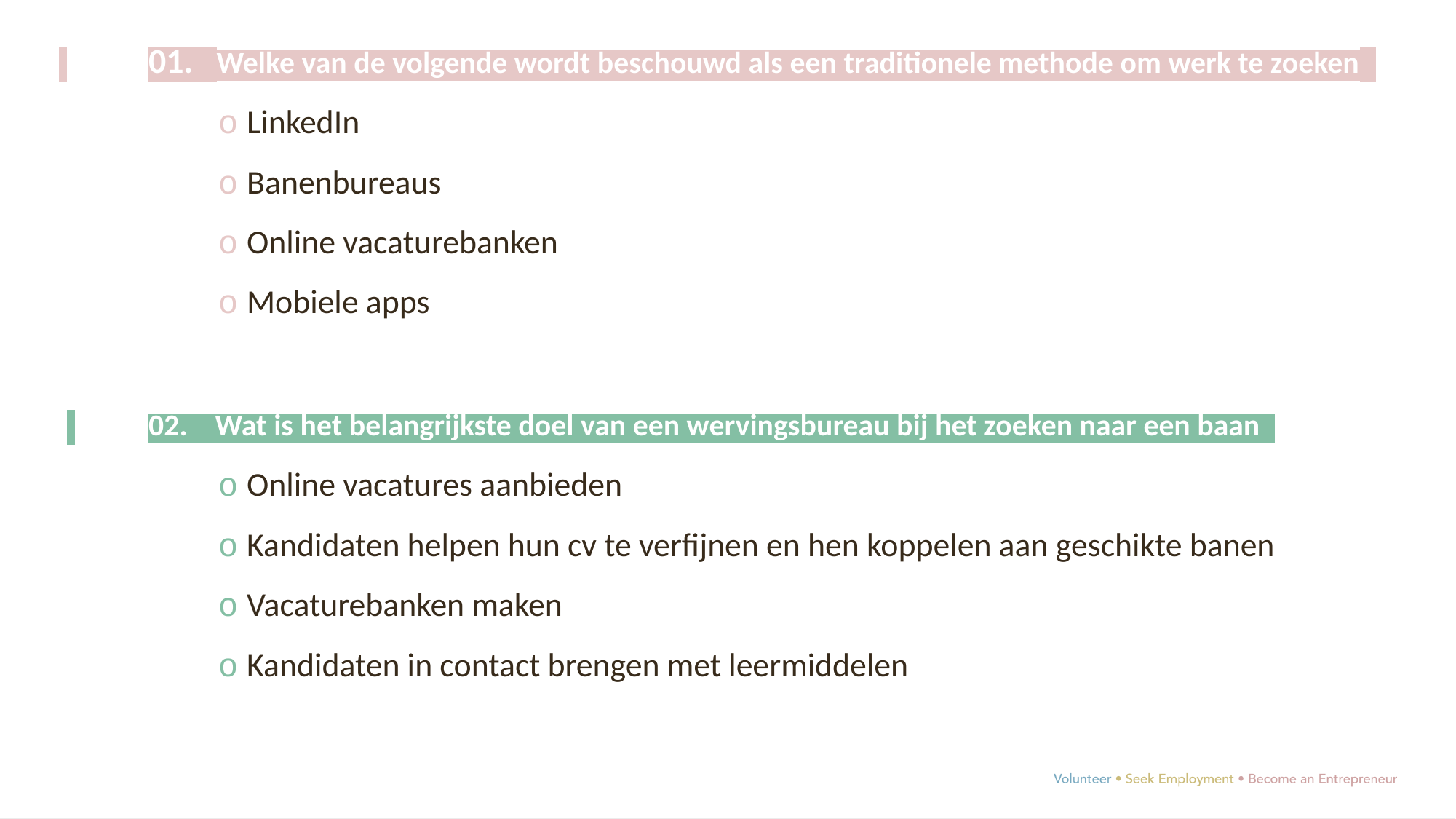

01.   Welke van de volgende wordt beschouwd als een traditionele methode om werk te zoeken?
o LinkedIn
o Banenbureaus
o Online vacaturebanken
o Mobiele apps

  	02.    Wat is het belangrijkste doel van een wervingsbureau bij het zoeken naar een baan?
o Online vacatures aanbieden
o Kandidaten helpen hun cv te verfijnen en hen koppelen aan geschikte banen
o Vacaturebanken maken
o Kandidaten in contact brengen met leermiddelen